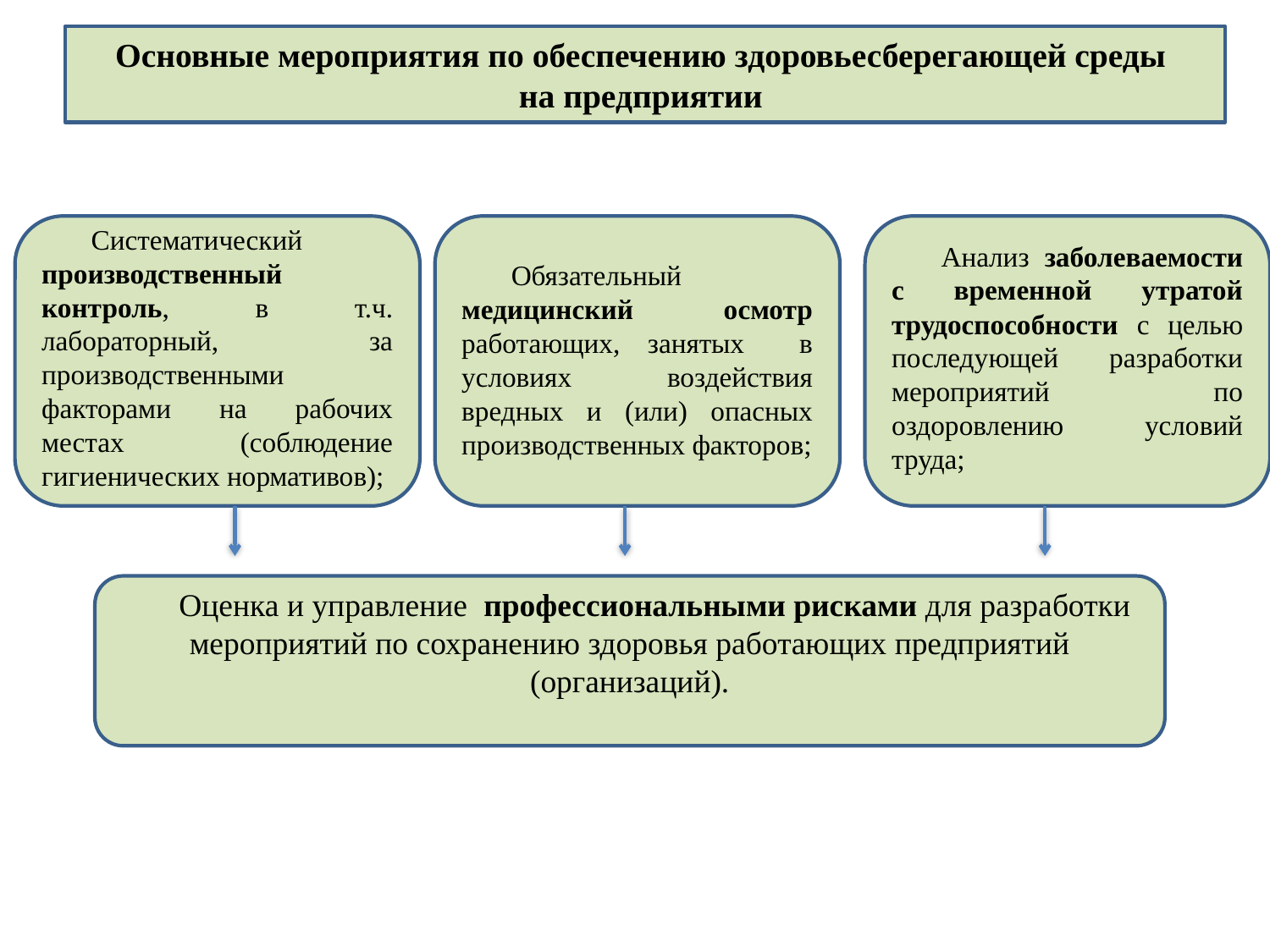

Основные мероприятия по обеспечению здоровьесберегающей среды
на предприятии

Систематический производственный контроль, в т.ч. лабораторный, за производственными факторами на рабочих местах (соблюдение гигиенических нормативов);

Обязательный медицинский осмотр работающих, занятых  в условиях воздействия вредных и (или) опасных производственных факторов;

Анализ заболеваемости с временной утратой трудоспособности с целью последующей разработки мероприятий по оздоровлению условий труда;

Оценка и управление  профессиональными рисками для разработки мероприятий по сохранению здоровья работающих предприятий (организаций).